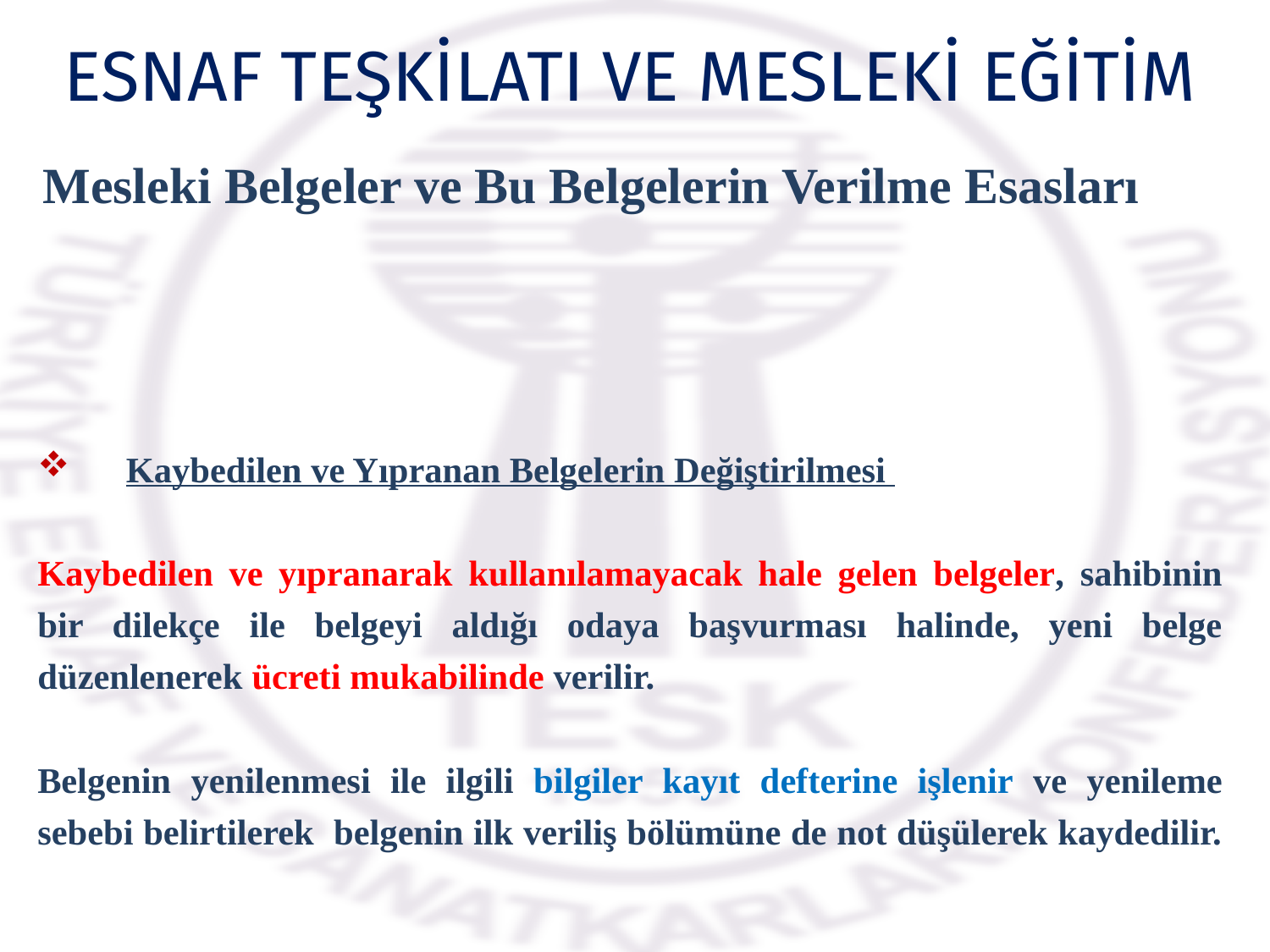

ESNAF TEŞKİLATI VE MESLEKİ EĞİTİM
Mesleki Belgeler ve Bu Belgelerin Verilme Esasları

Kaybedilen ve Yıpranan Belgelerin Değiştirilmesi

Kaybedilen ve yıpranarak kullanılamayacak hale gelen belgeler, sahibinin bir dilekçe ile belgeyi aldığı odaya başvurması halinde, yeni belge düzenlenerek ücreti mukabilinde verilir.

Belgenin yenilenmesi ile ilgili bilgiler kayıt defterine işlenir ve yenileme sebebi belirtilerek  belgenin ilk veriliş bölümüne de not düşülerek kaydedilir.